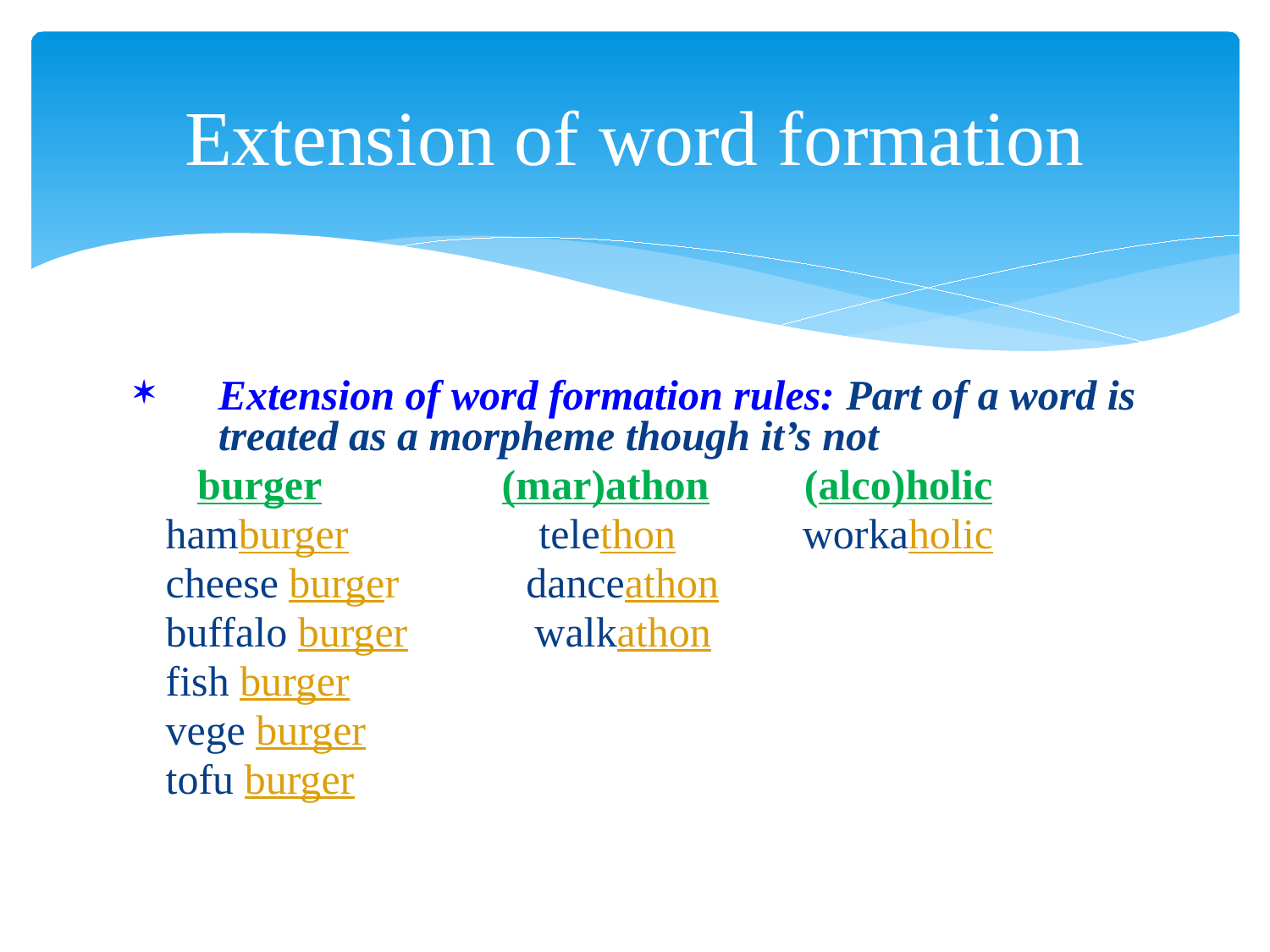

# Extension of word formation
Extension of word formation rules: Part of a word is treated as a morpheme though it’s not
      burger                 (mar)athon         (alco)holic
   hamburger                  telethon            workaholic
   cheese burger            danceathon
   buffalo burger            walkathon
   fish burger
   vege burger
   tofu burger